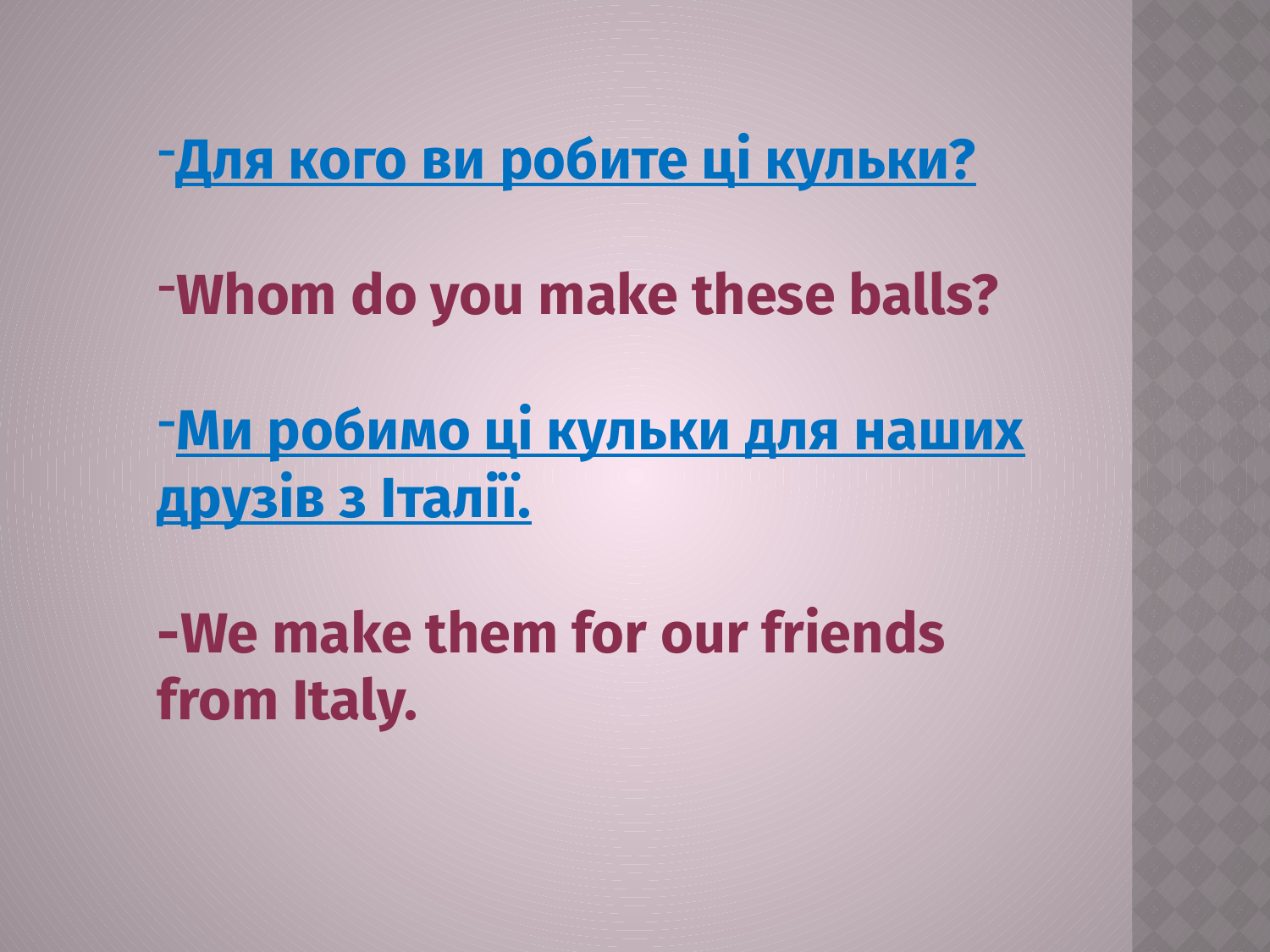

Для кого ви робите ці кульки?

Whom do you make these balls?

Ми робимо ці кульки для наших друзів з Італії.

-We make them for our friends from Italy.